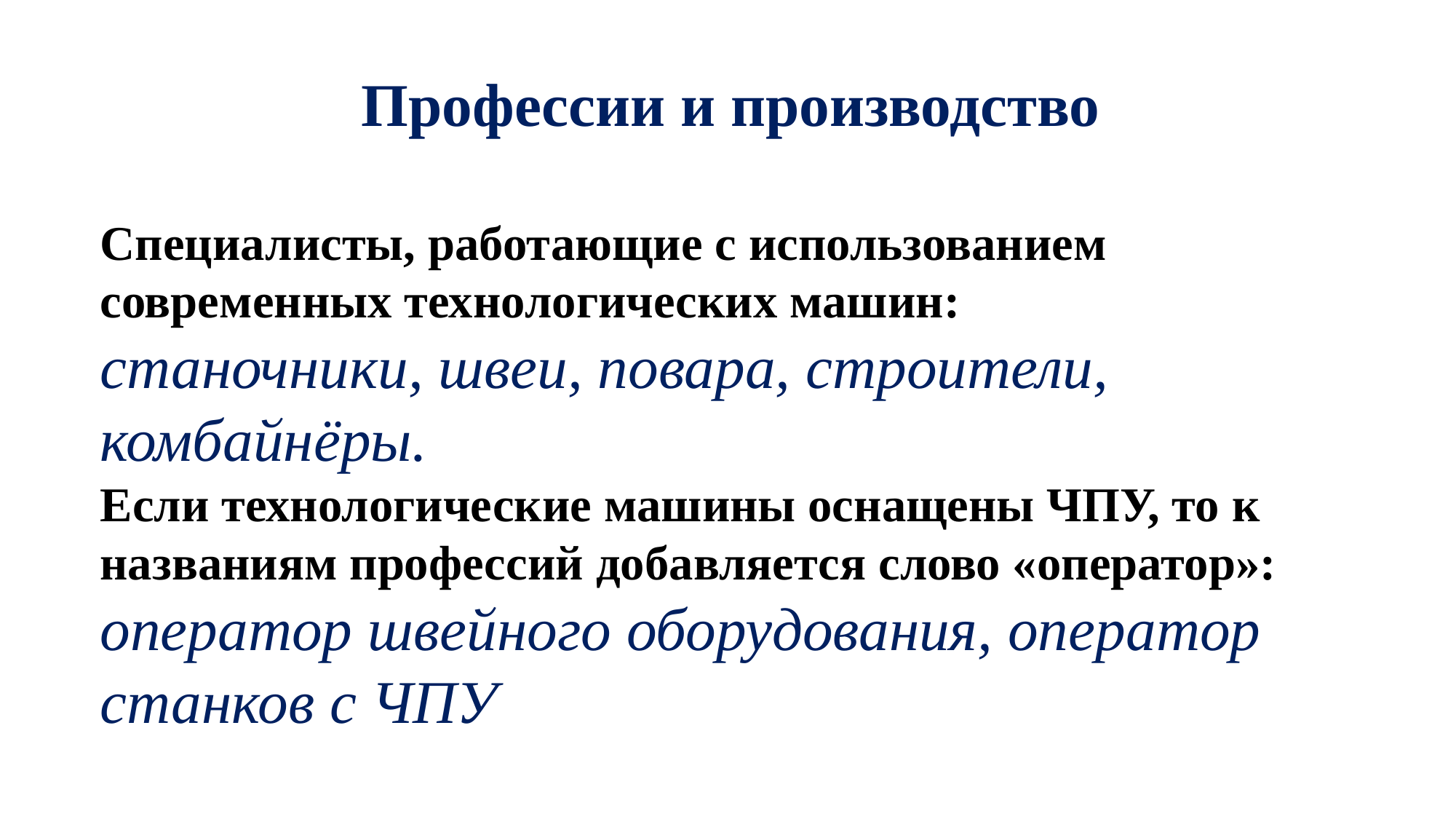

Профессии и производство

Специалисты, работающие с использованием современных технологических машин:
станочники, швеи, повара, строители, комбайнёры.
Если технологические машины оснащены ЧПУ, то к названиям профессий добавляется слово «оператор»:
оператор швейного оборудования, оператор станков с ЧПУ